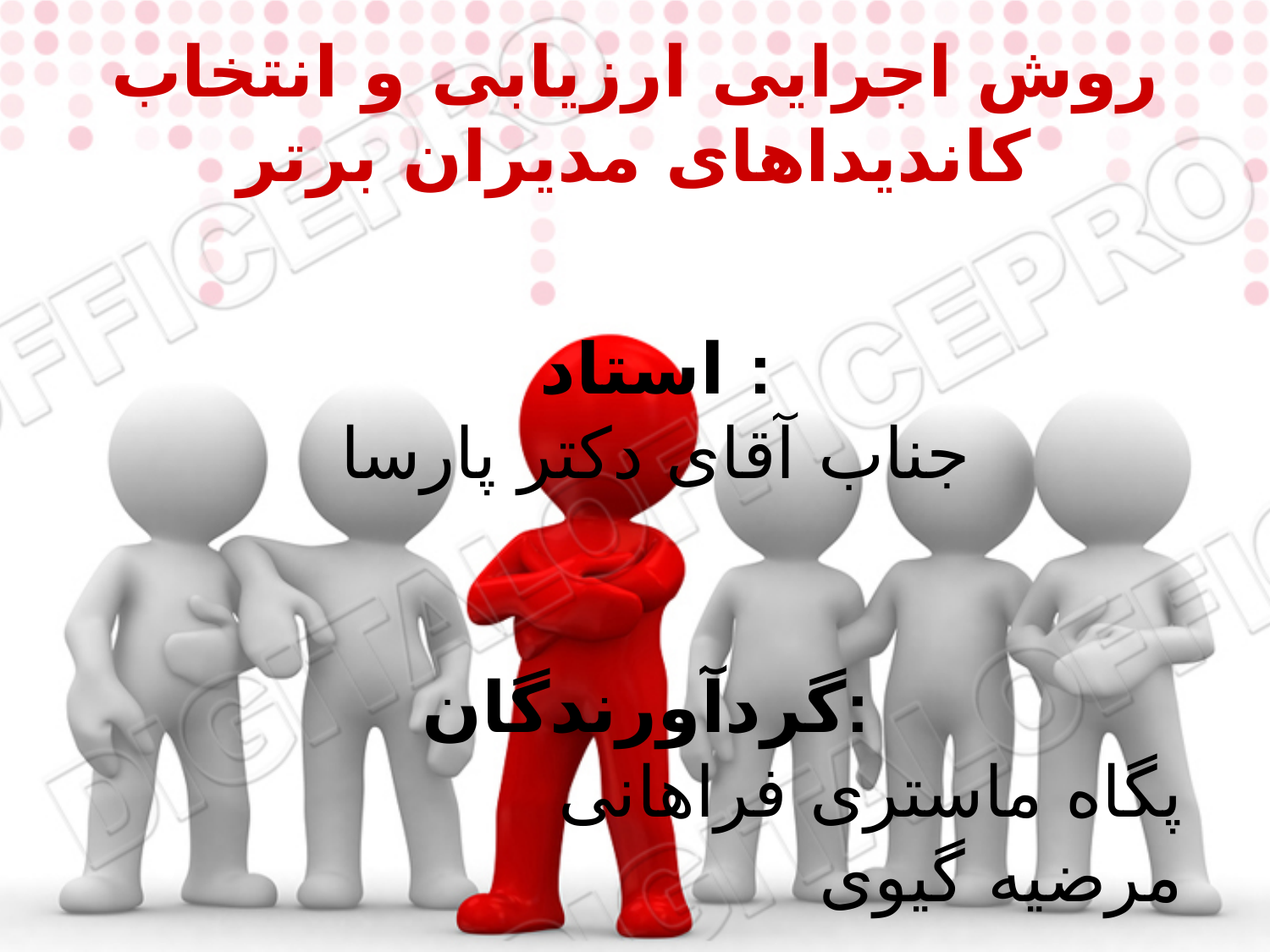

# روش اجرایی ارزیابی و انتخاب کاندیداهای مدیران برتر
استاد :
جناب آقای دکتر پارسا

گردآورندگان:
 پگاه ماستری فراهانی           مرضیه گیوی